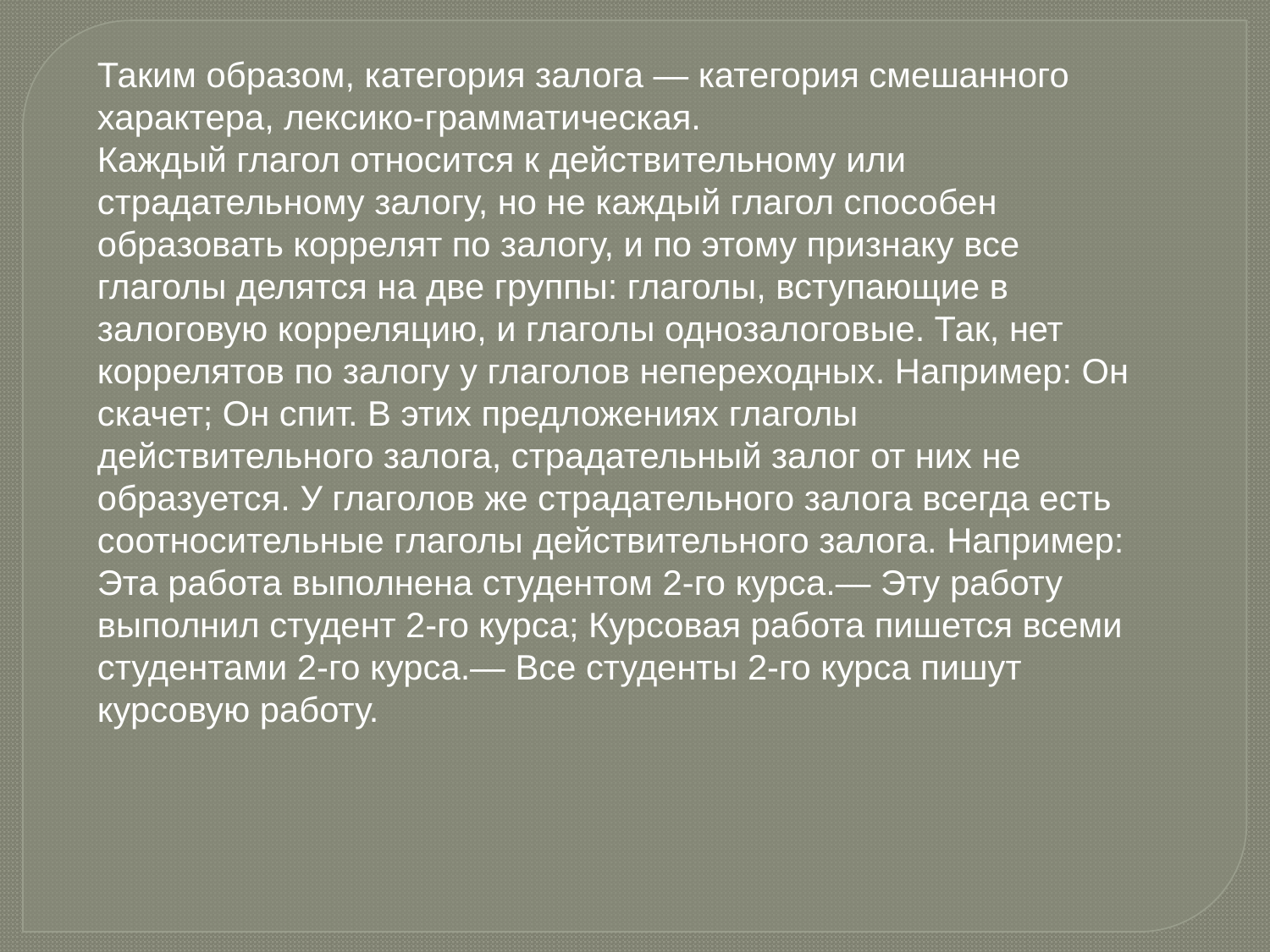

Таким образом, категория залога — категория смешанного характера, лексико-грамматическая.
Каждый глагол относится к действительному или страдательному залогу, но не каждый глагол способен образовать коррелят по залогу, и по этому признаку все глаголы делятся на две группы: глаголы, вступающие в залоговую корреляцию, и глаголы однозалоговые. Так, нет коррелятов по залогу у глаголов непереходных. Например: Он скачет; Он спит. В этих предложениях глаголы действительного залога, страдательный залог от них не образуется. У глаголов же страдательного залога всегда есть соотносительные глаголы действительного залога. Например: Эта работа выполнена студентом 2-го курса.— Эту работу выполнил студент 2-го курса; Курсовая работа пишется всеми студентами 2-го курса.— Все студенты 2-го курса пишут курсовую работу.